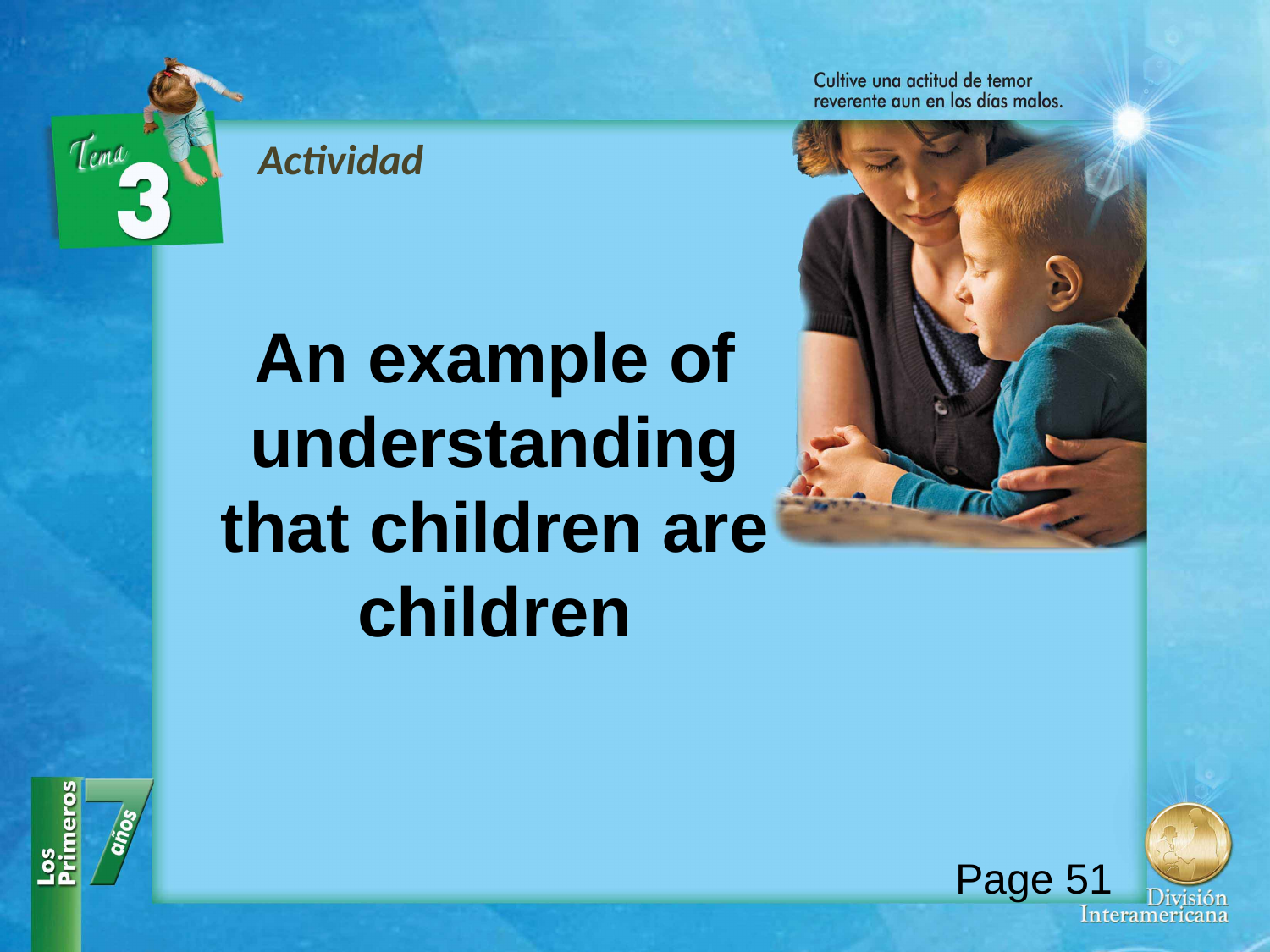

Actividad
An example of understanding that children are children
Page 51